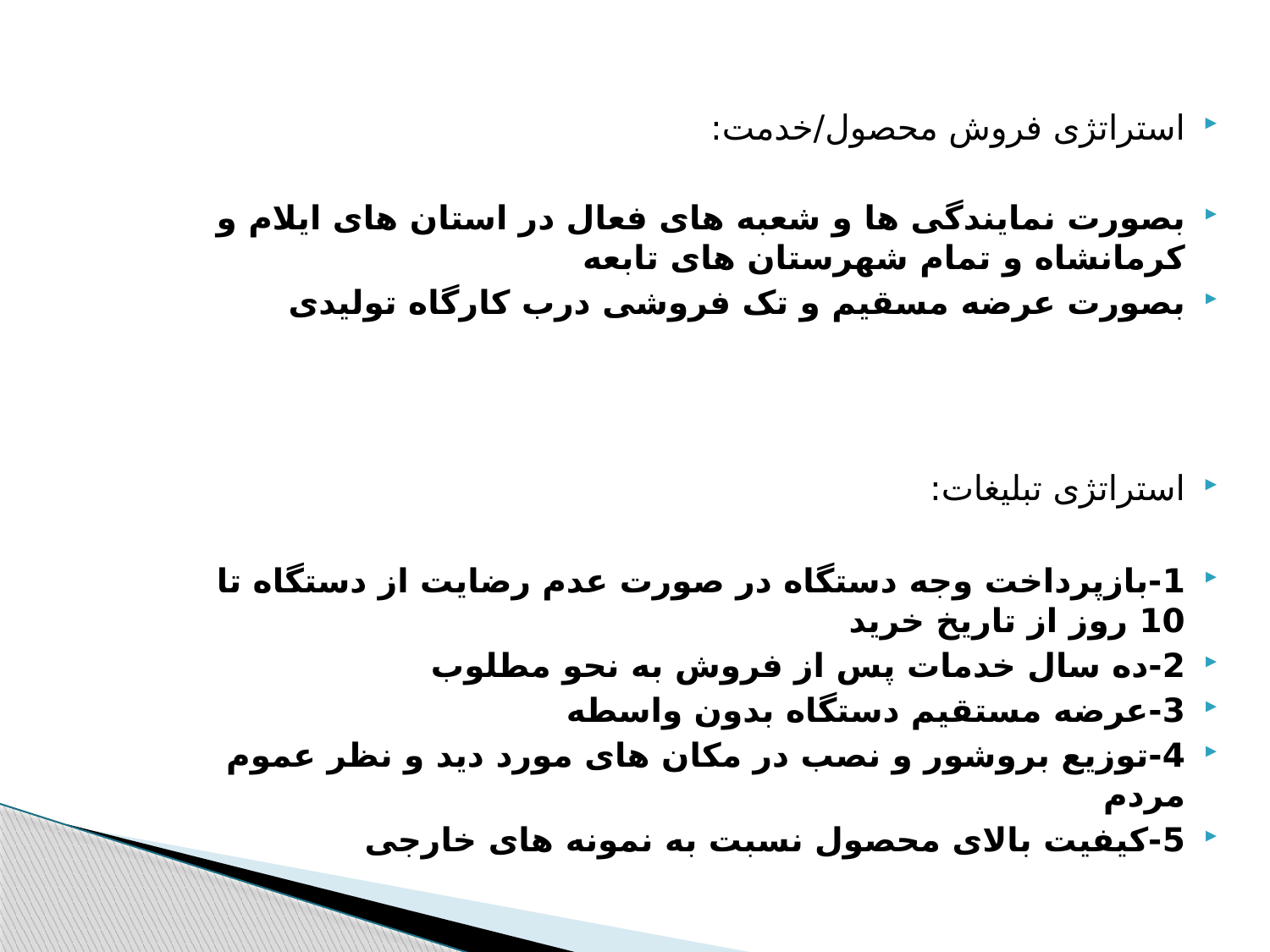

استراتژی فروش محصول/خدمت:

بصورت نمایندگی ها و شعبه های فعال در استان های ایلام و کرمانشاه و تمام شهرستان های تابعه
بصورت عرضه مسقیم و تک فروشی درب کارگاه تولیدی

استراتژی تبلیغات:

1-بازپرداخت وجه دستگاه در صورت عدم رضایت از دستگاه تا 10 روز از تاریخ خرید
2-ده سال خدمات پس از فروش به نحو مطلوب
3-عرضه مستقیم دستگاه بدون واسطه
4-توزیع بروشور و نصب در مکان های مورد دید و نظر عموم مردم
5-کیفیت بالای محصول نسبت به نمونه های خارجی